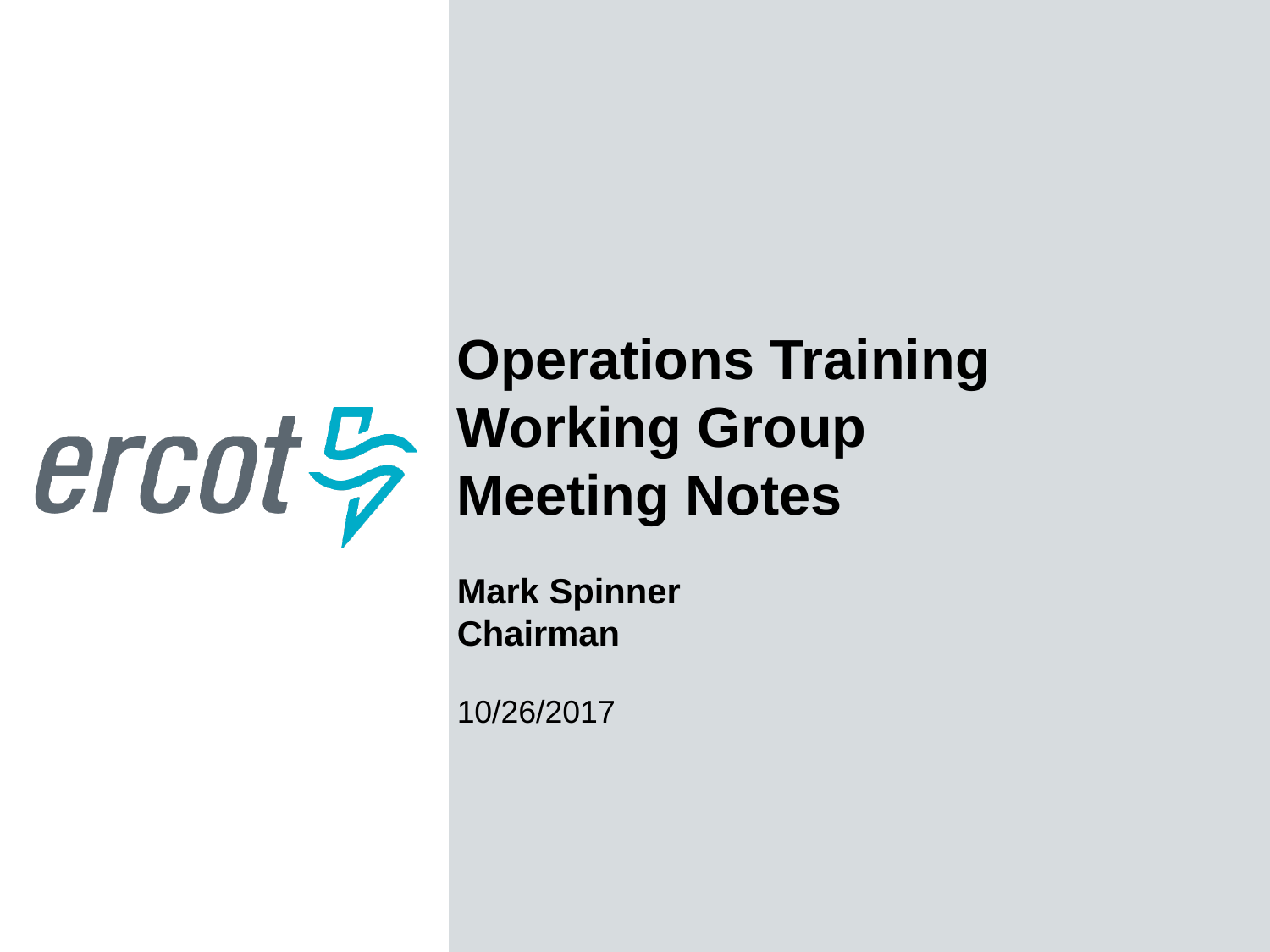

Operations Training Working Group
Meeting Notes

Mark Spinner
Chairman

10/26/2017